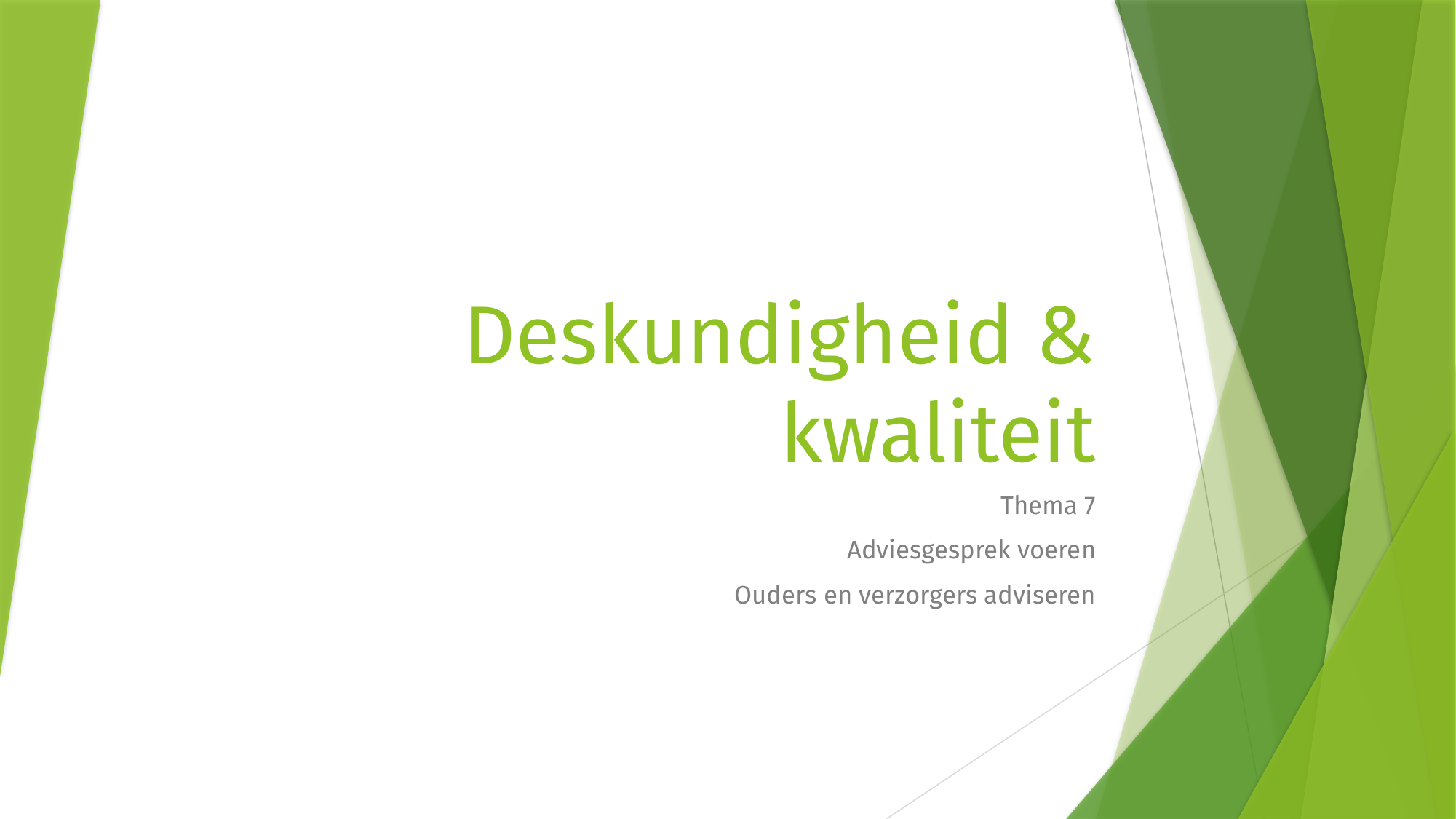

# Deskundigheid & kwaliteit
Thema 7
Adviesgesprek voeren
Ouders en verzorgers adviseren